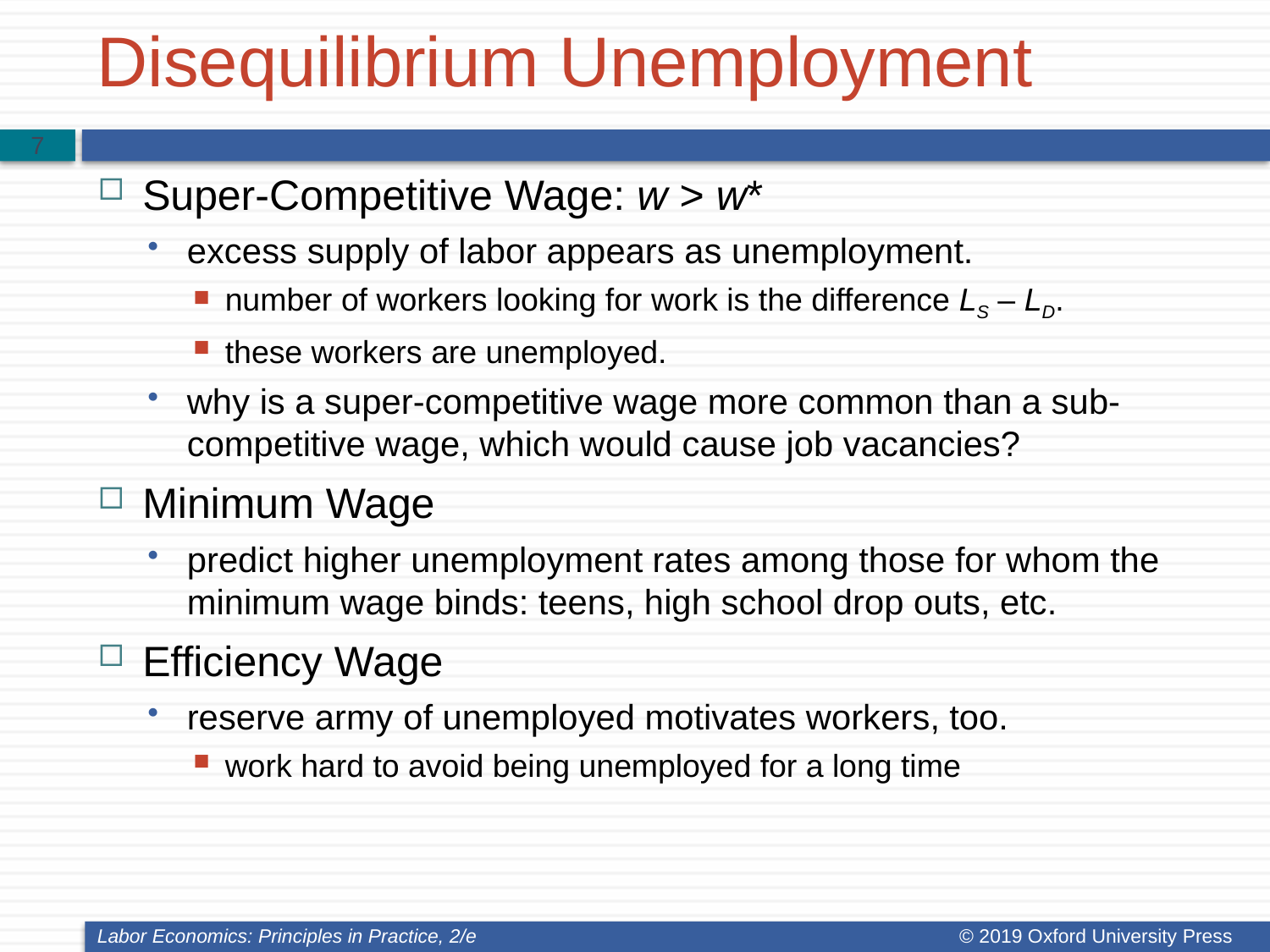

# Disequilibrium Unemployment
7
Super-Competitive Wage: w > w*
excess supply of labor appears as unemployment.
number of workers looking for work is the difference LS – LD.
these workers are unemployed.
why is a super-competitive wage more common than a sub-competitive wage, which would cause job vacancies?
Minimum Wage
predict higher unemployment rates among those for whom the minimum wage binds: teens, high school drop outs, etc.
Efficiency Wage
reserve army of unemployed motivates workers, too.
work hard to avoid being unemployed for a long time
Labor Economics: Principles in Practice, 2/e
© 2019 Oxford University Press